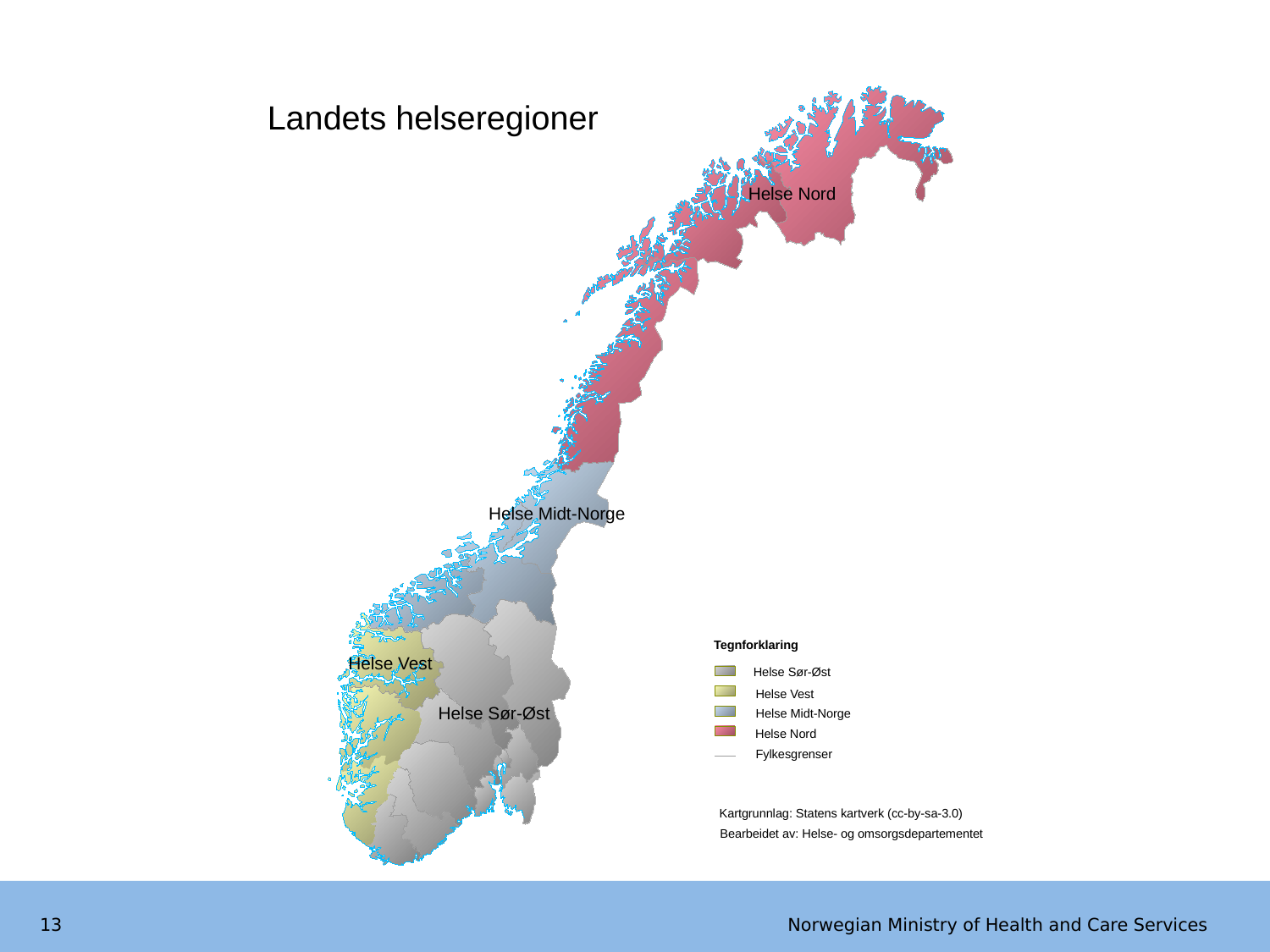

Landets helseregioner

Helse Nord

Helse Midt-Norge

Tegnforklaring
Helse Vest

Helse Sør-Øst

Helse Vest

Helse Sør-Øst

Helse Midt-Norge

Helse Nord

Fylkesgrenser

Kartgrunnlag: Statens kartverk (cc-by-sa-3.0)

Bearbeidet av: Helse- og omsorgsdepartementet

13